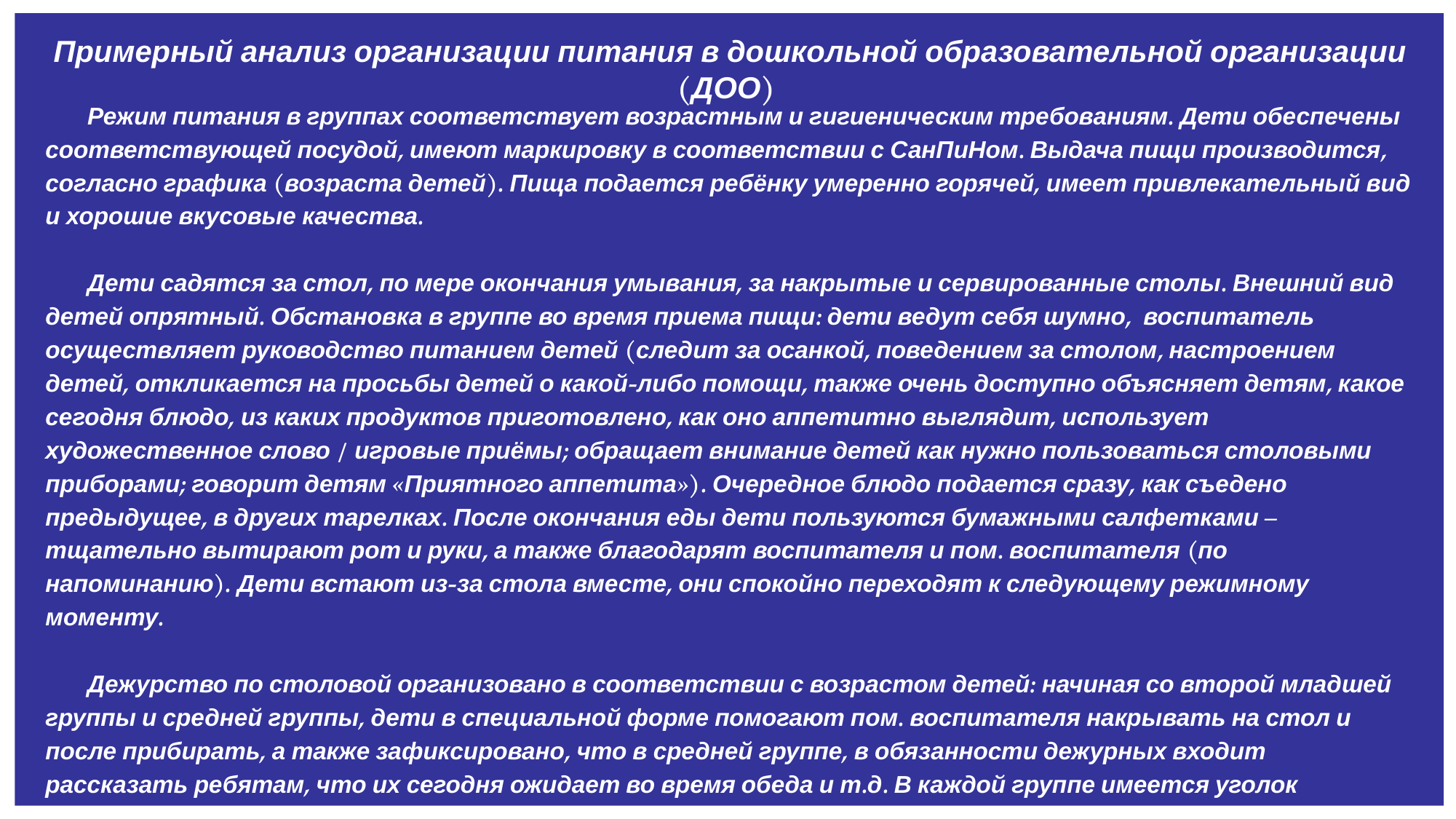

Примерный анализ организации питания в дошкольной образовательной организации (ДОО)
       Режим питания в группах соответствует возрастным и гигиеническим требованиям. Дети обеспечены соответствующей посудой, имеют маркировку в соответствии с СанПиНом. Выдача пищи производится, согласно графика (возраста детей). Пища подается ребёнку умеренно горячей, имеет привлекательный вид и хорошие вкусовые качества.

       Дети садятся за стол, по мере окончания умывания, за накрытые и сервированные столы. Внешний вид детей опрятный. Обстановка в группе во время приема пищи: дети ведут себя шумно,  воспитатель осуществляет руководство питанием детей (следит за осанкой, поведением за столом, настроением детей, откликается на просьбы детей о какой-либо помощи, также очень доступно объясняет детям, какое сегодня блюдо, из каких продуктов приготовлено, как оно аппетитно выглядит, использует художественное слово / игровые приёмы; обращает внимание детей как нужно пользоваться столовыми приборами; говорит детям «Приятного аппетита»). Очередное блюдо подается сразу, как съедено предыдущее, в других тарелках. После окончания еды дети пользуются бумажными салфетками – тщательно вытирают рот и руки, а также благодарят воспитателя и пом. воспитателя (по напоминанию). Дети встают из-за стола вместе, они спокойно переходят к следующему режимному моменту.

       Дежурство по столовой организовано в соответствии с возрастом детей: начиная со второй младшей группы и средней группы, дети в специальной форме помогают пом. воспитателя накрывать на стол и после прибирать, а также зафиксировано, что в средней группе, в обязанности дежурных входит рассказать ребятам, что их сегодня ожидает во время обеда и т.д. В каждой группе имеется уголок дежурного, там закреплена специальная одежда для дежурных, и отмечается, кто сегодня дежурит.